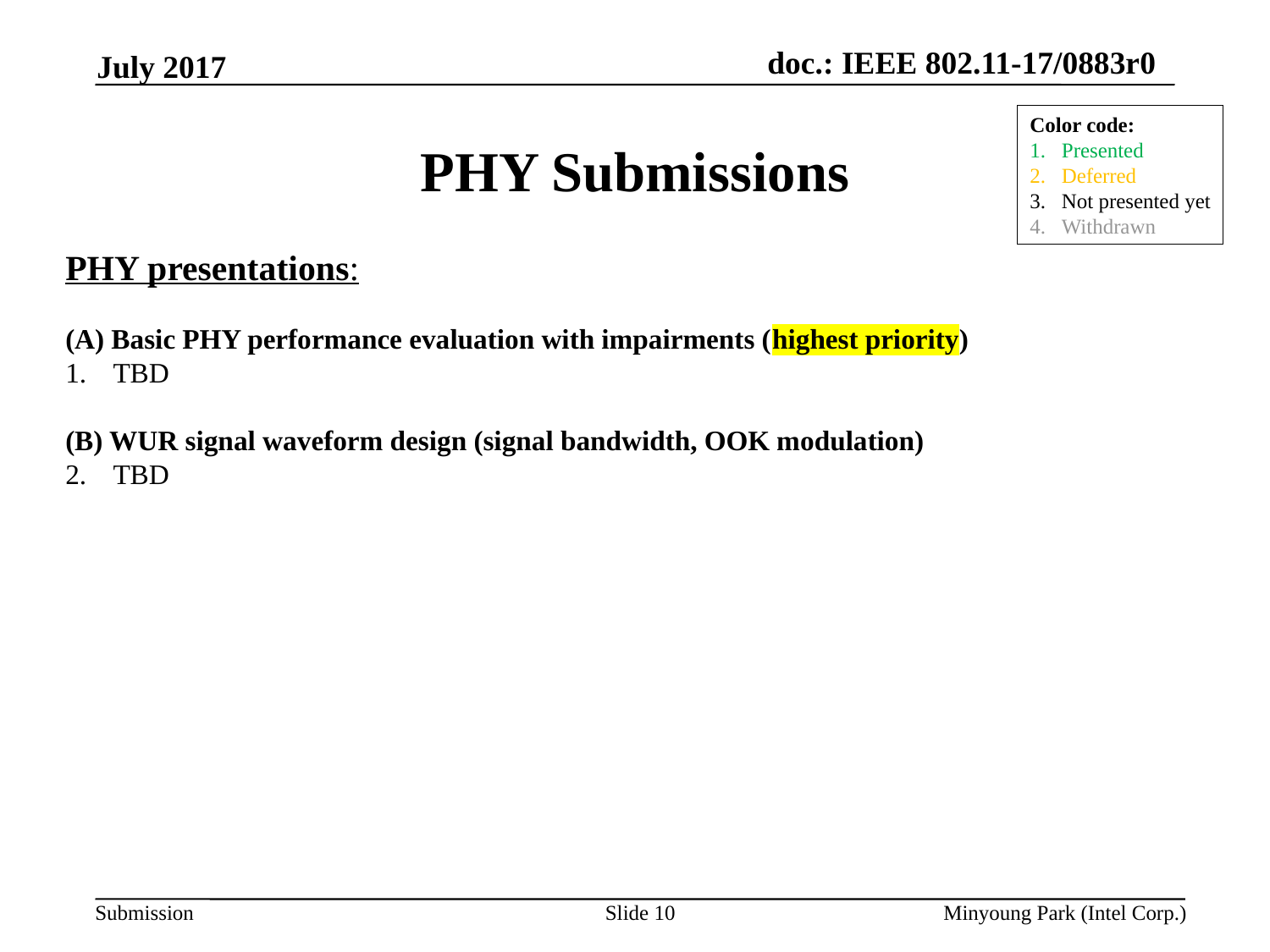

July 2017
# PHY Submissions
Color code:
Presented
Deferred
Not presented yet
Withdrawn
PHY presentations:

(A) Basic PHY performance evaluation with impairments (highest priority)
TBD

(B) WUR signal waveform design (signal bandwidth, OOK modulation)
TBD
Slide 10
Minyoung Park (Intel Corp.)